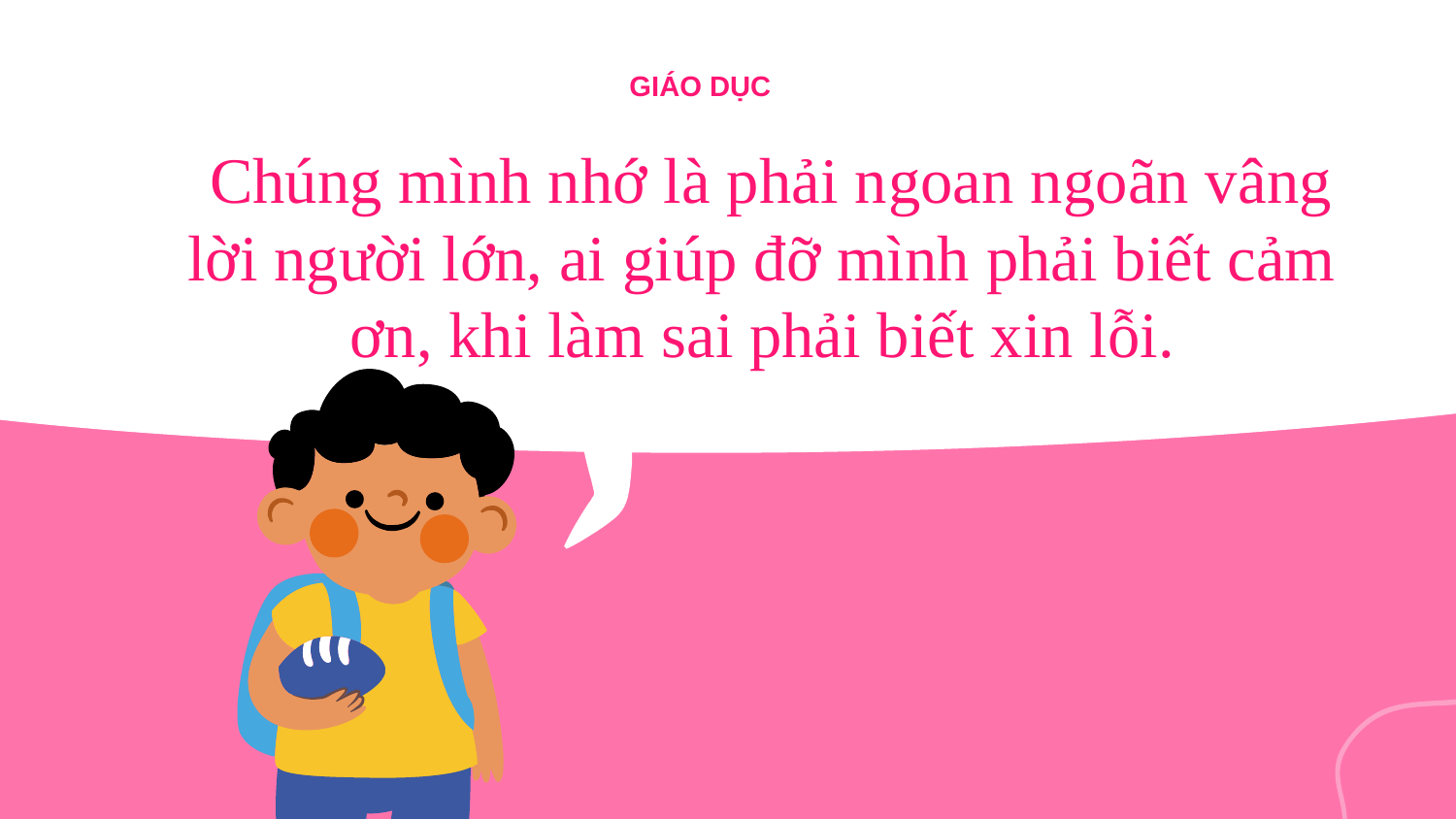

GIÁO DỤC
 Chúng mình nhớ là phải ngoan ngoãn vâng lời người lớn, ai giúp đỡ mình phải biết cảm ơn, khi làm sai phải biết xin lỗi.